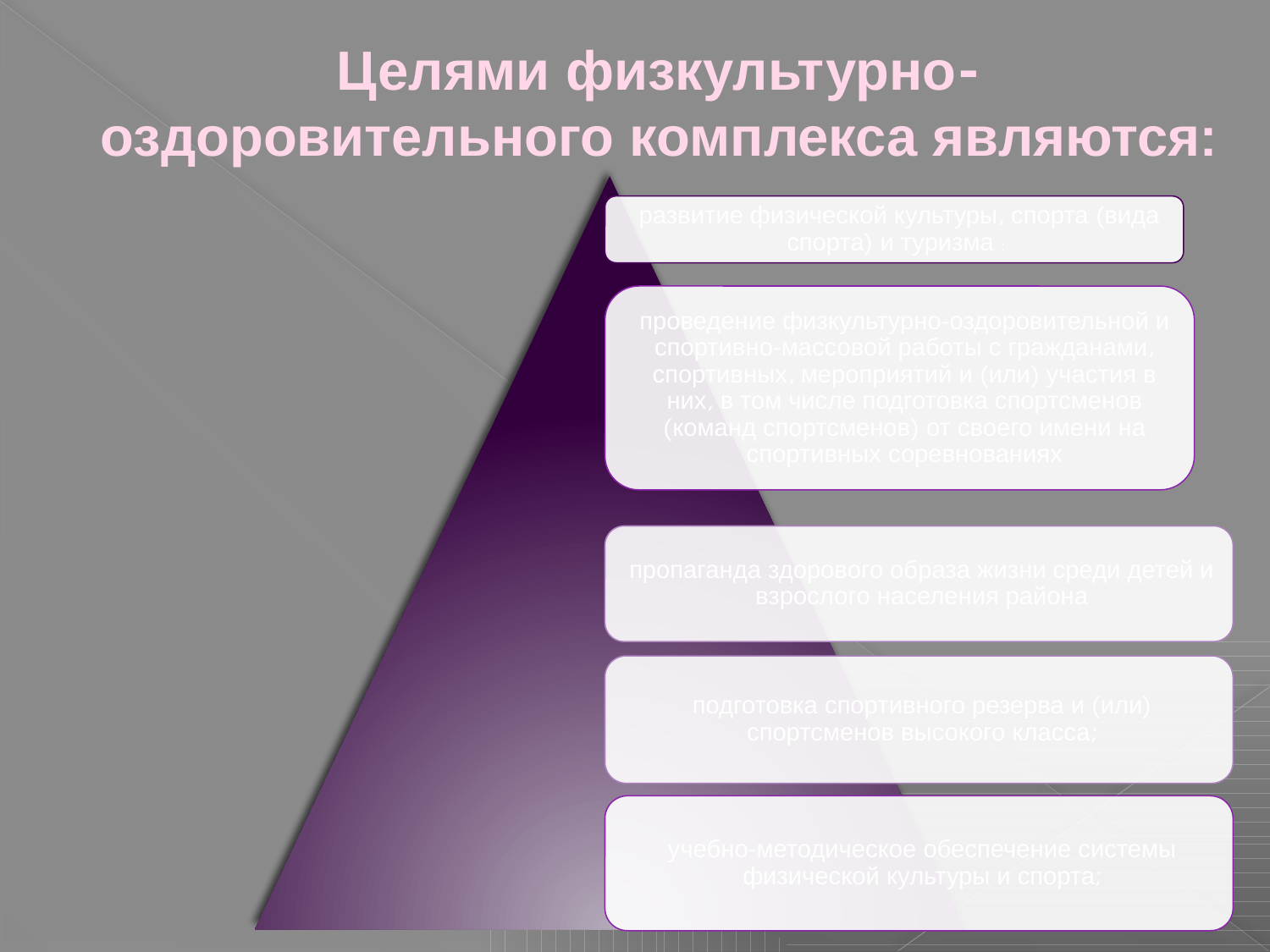

# Целями физкультурно-оздоровительного комплекса являются:
 развитие физической культуры, спорта (вида спорта) и туризма ;
проведение физкультурно-оздоровительной и спортивно-массовой работы с гражданами, спортивных, мероприятий и (или) участия в них, в том числе подготовка спортсменов (команд спортсменов) от своего имени на спортивных соревнованиях
пропаганда здорового образа жизни среди детей и взрослого населения района
подготовка спортивного резерва и (или) спортсменов высокого класса;
учебно-методическое обеспечение системы физической культуры и спорта;